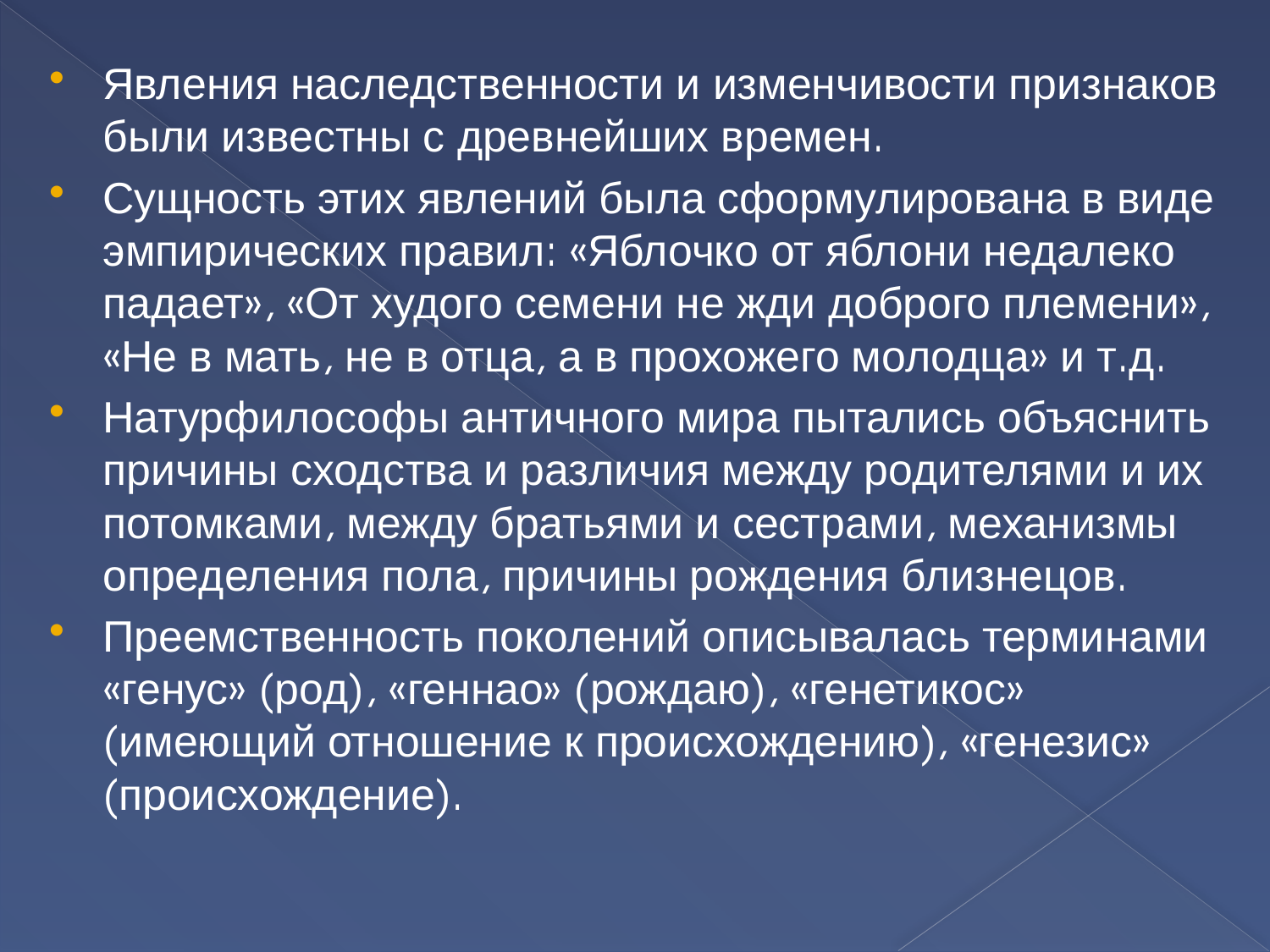

Явления наследственности и изменчивости признаков были известны с древнейших времен.
Сущность этих явлений была сформулирована в виде эмпирических правил: «Яблочко от яблони недалеко падает», «От худого семени не жди доброго племени», «Не в мать, не в отца, а в прохожего молодца» и т.д.
Натурфилософы античного мира пытались объяснить причины сходства и различия между родителями и их потомками, между братьями и сестрами, механизмы определения пола, причины рождения близнецов.
Преемственность поколений описывалась терминами «генус» (род), «геннао» (рождаю), «генетикос» (имеющий отношение к происхождению), «генезис» (происхождение).